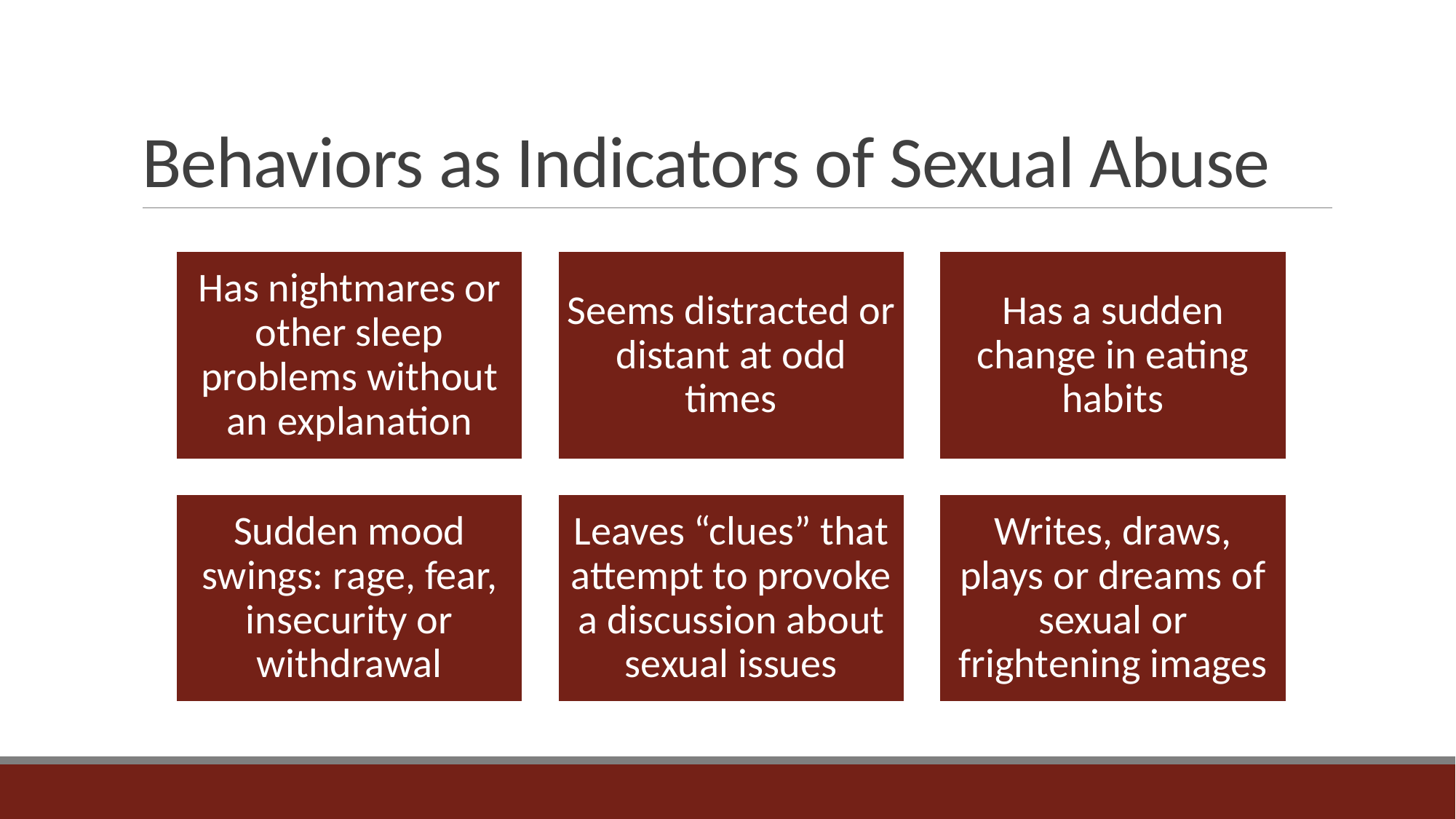

# Behaviors as Indicators of Sexual Abuse
Has nightmares or other sleep problems without an explanation
Seems distracted or distant at odd times
Has a sudden change in eating habits
Sudden mood swings: rage, fear, insecurity or withdrawal
Leaves “clues” that attempt to provoke a discussion about sexual issues
Writes, draws, plays or dreams of sexual or frightening images